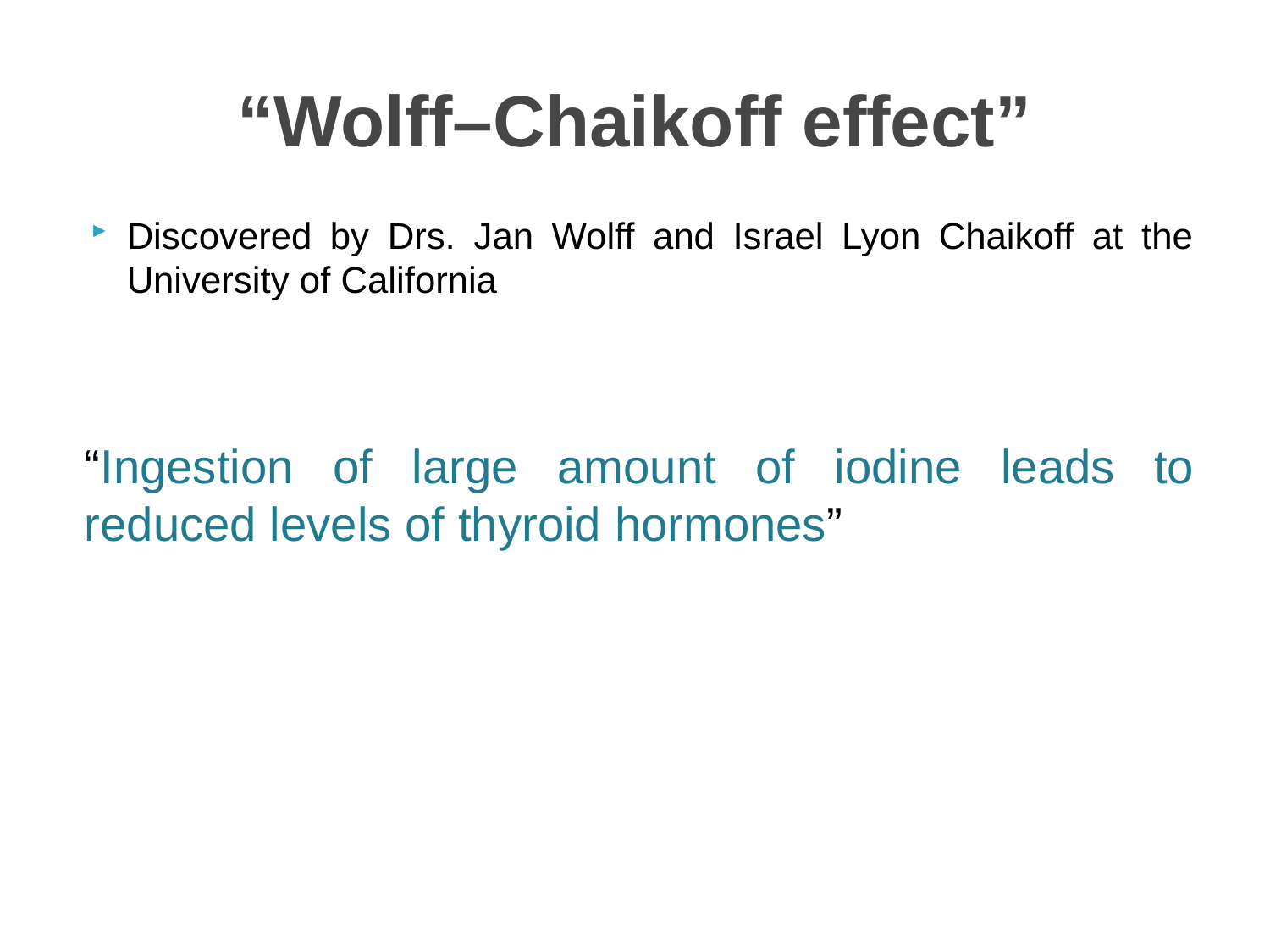

# “Wolff–Chaikoff effect”
Discovered by Drs. Jan Wolff and Israel Lyon Chaikoff at the University of California

“Ingestion of large amount of iodine leads to reduced levels of thyroid hormones”